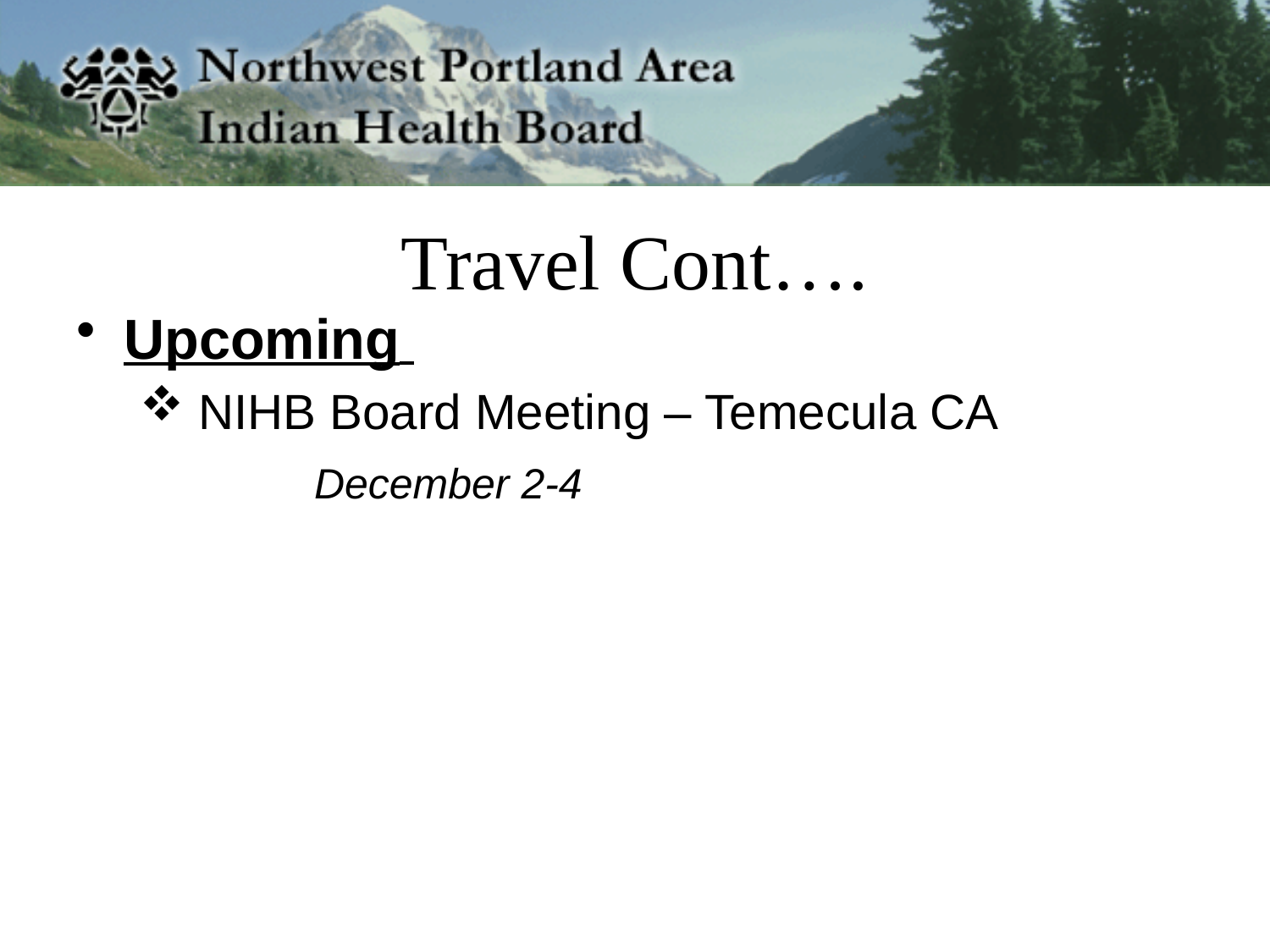

# Travel Cont….
Upcoming
 NIHB Board Meeting – Temecula CA
	    December 2-4